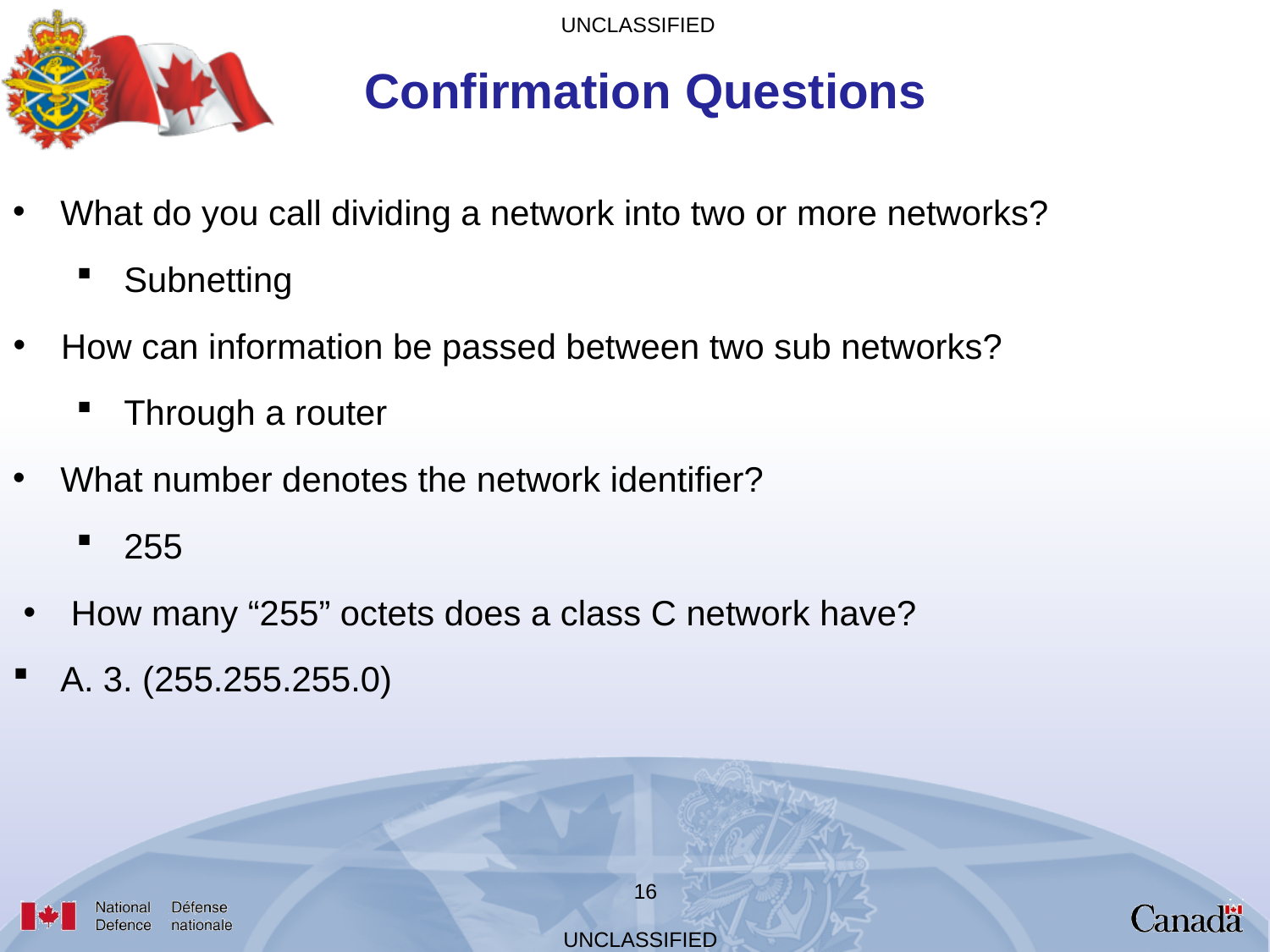

Confirmation Questions
What do you call dividing a network into two or more networks?
Subnetting
How can information be passed between two sub networks?
Through a router
What number denotes the network identifier?
255
How many “255” octets does a class C network have?
A. 3. (255.255.255.0)